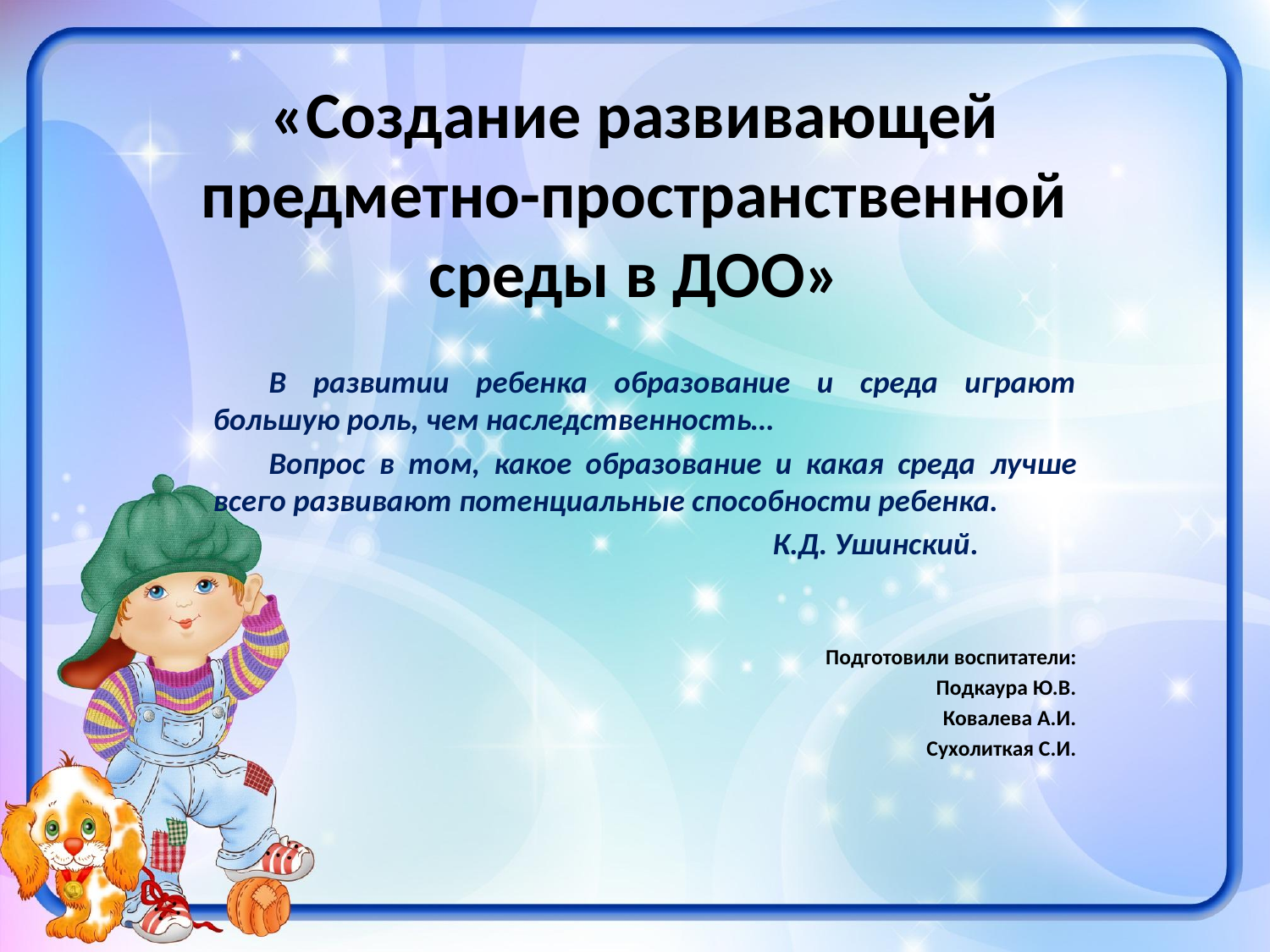

# «Создание развивающей предметно-пространственной среды в ДОО»
В развитии ребенка образование и среда играют большую роль, чем наследственность…
Вопрос в том, какое образование и какая среда лучше всего развивают потенциальные способности ребенка.
                                                                  К.Д. Ушинский.

 Подготовили воспитатели:
                                   Подкаура Ю.В.
             Ковалева А.И.
                       Сухолиткая С.И.